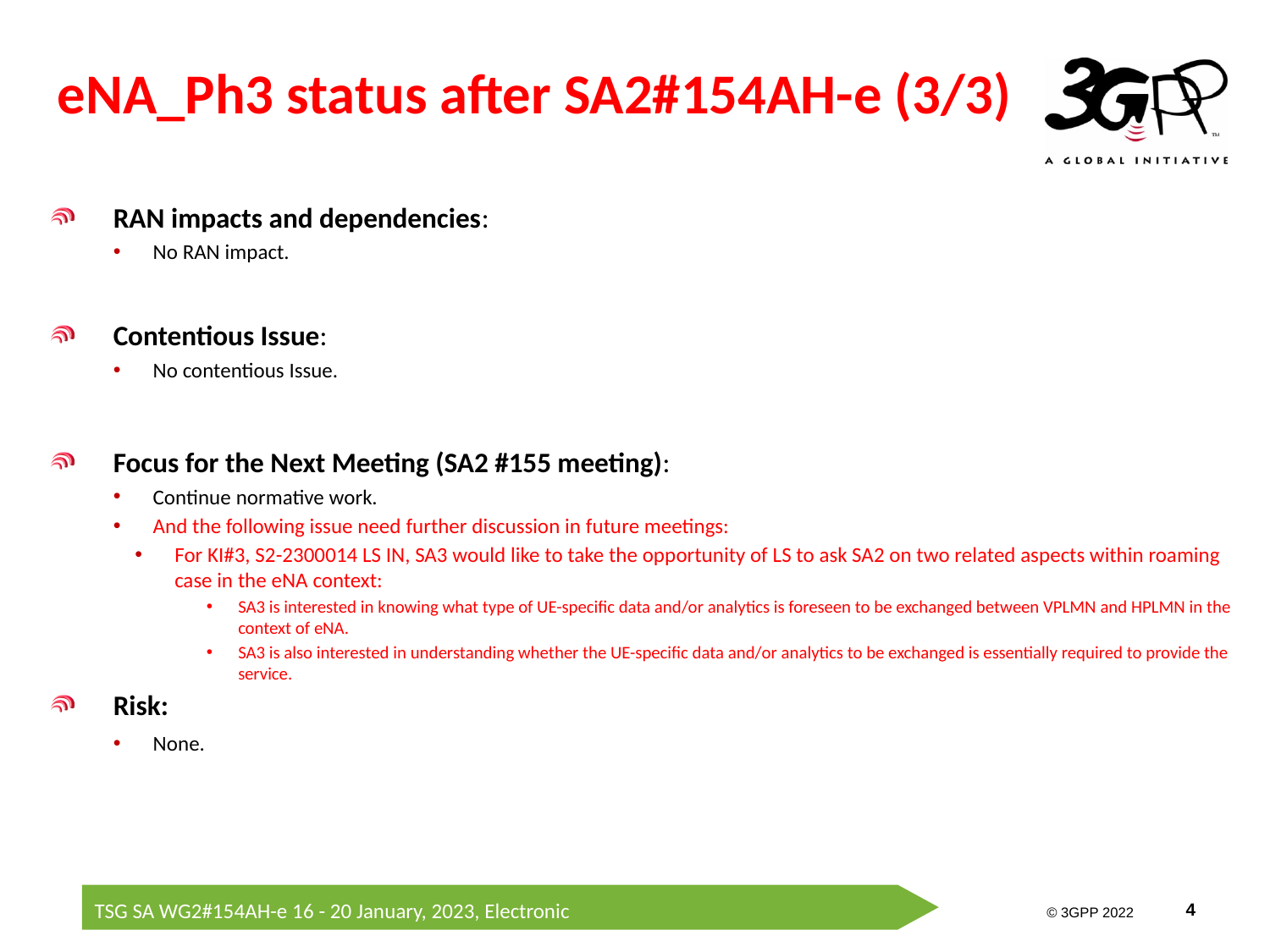

# eNA_Ph3 status after SA2#154AH-e (3/3)
RAN impacts and dependencies:
No RAN impact.

Contentious Issue:
No contentious Issue.

Focus for the Next Meeting (SA2 #155 meeting):
Continue normative work.
And the following issue need further discussion in future meetings:
For KI#3, S2-2300014 LS IN, SA3 would like to take the opportunity of LS to ask SA2 on two related aspects within roaming case in the eNA context:
SA3 is interested in knowing what type of UE-specific data and/or analytics is foreseen to be exchanged between VPLMN and HPLMN in the context of eNA.
SA3 is also interested in understanding whether the UE-specific data and/or analytics to be exchanged is essentially required to provide the service.
Risk:
None.